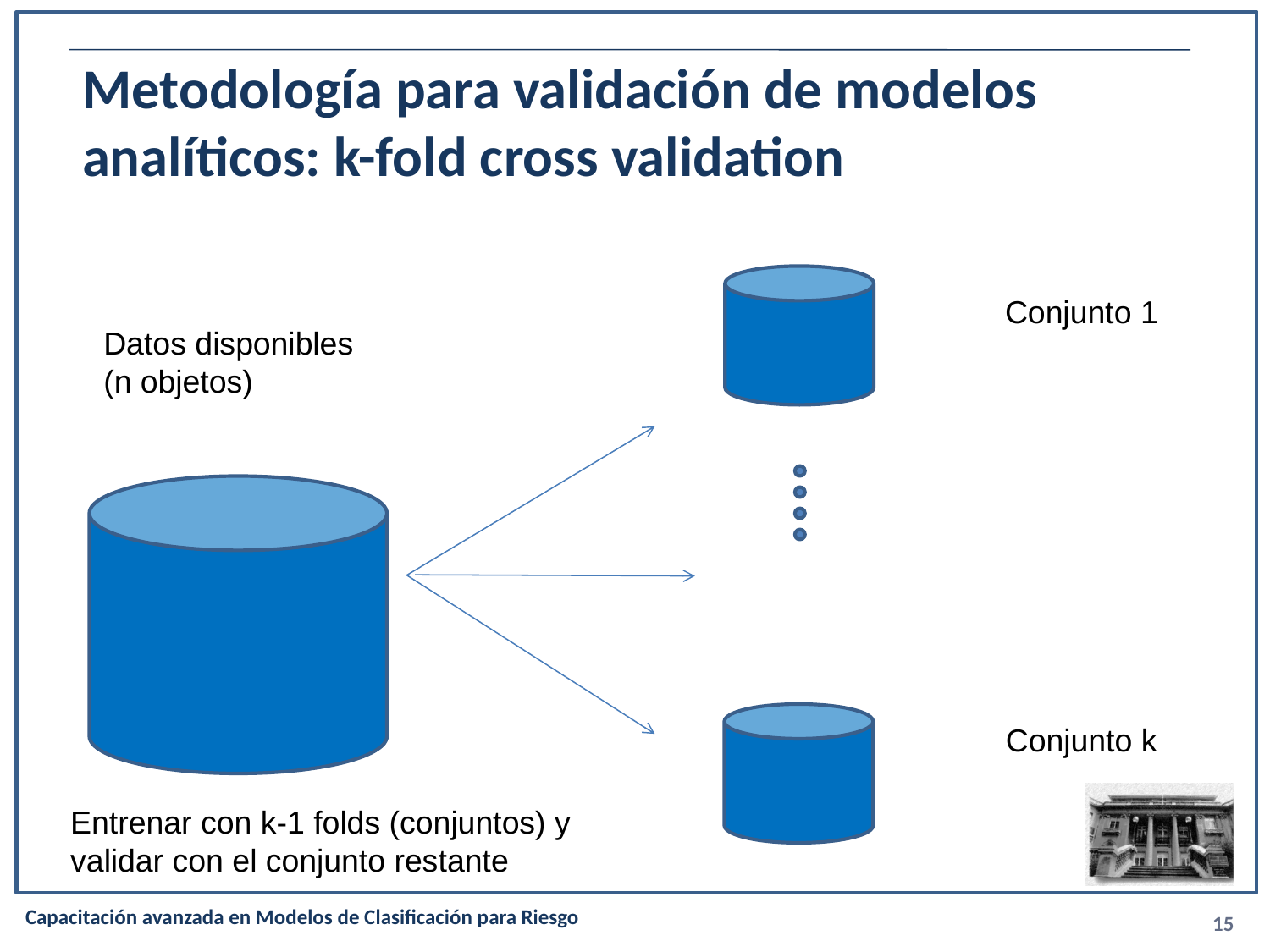

# Metodología para validación de modelos analíticos: k-fold cross validation

Conjunto 1
Datos disponibles
(n objetos)

Conjunto k
Entrenar con k-1 folds (conjuntos) y
validar con el conjunto restante
15